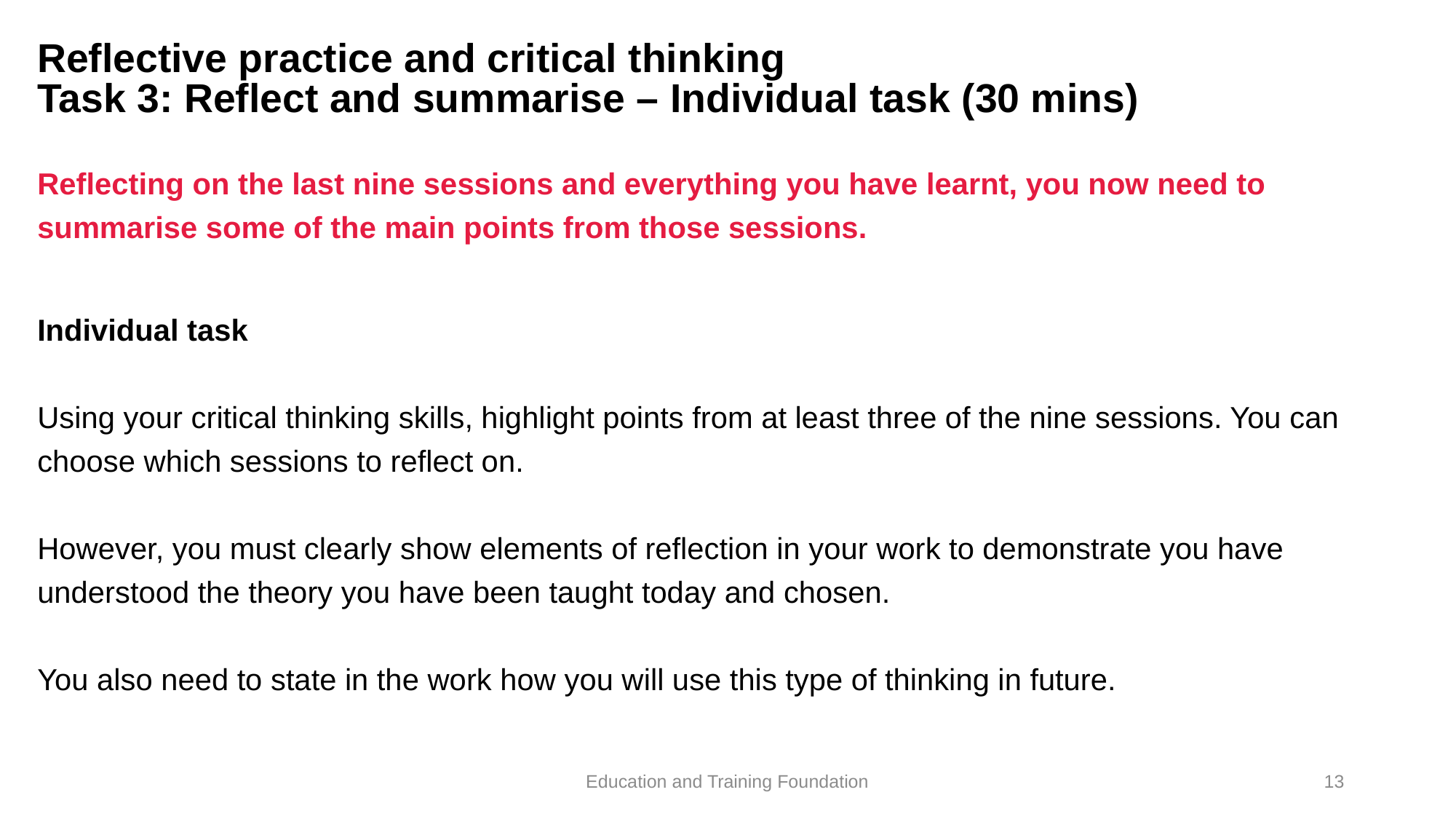

# Reflective practice and critical thinking Task 3: Reflect and summarise – Individual task (30 mins)

Reflecting on the last nine sessions and everything you have learnt, you now need to summarise some of the main points from those sessions.

Individual task

Using your critical thinking skills, highlight points from at least three of the nine sessions. You can choose which sessions to reflect on.

However, you must clearly show elements of reflection in your work to demonstrate you have understood the theory you have been taught today and chosen.

You also need to state in the work how you will use this type of thinking in future.

Education and Training Foundation
13